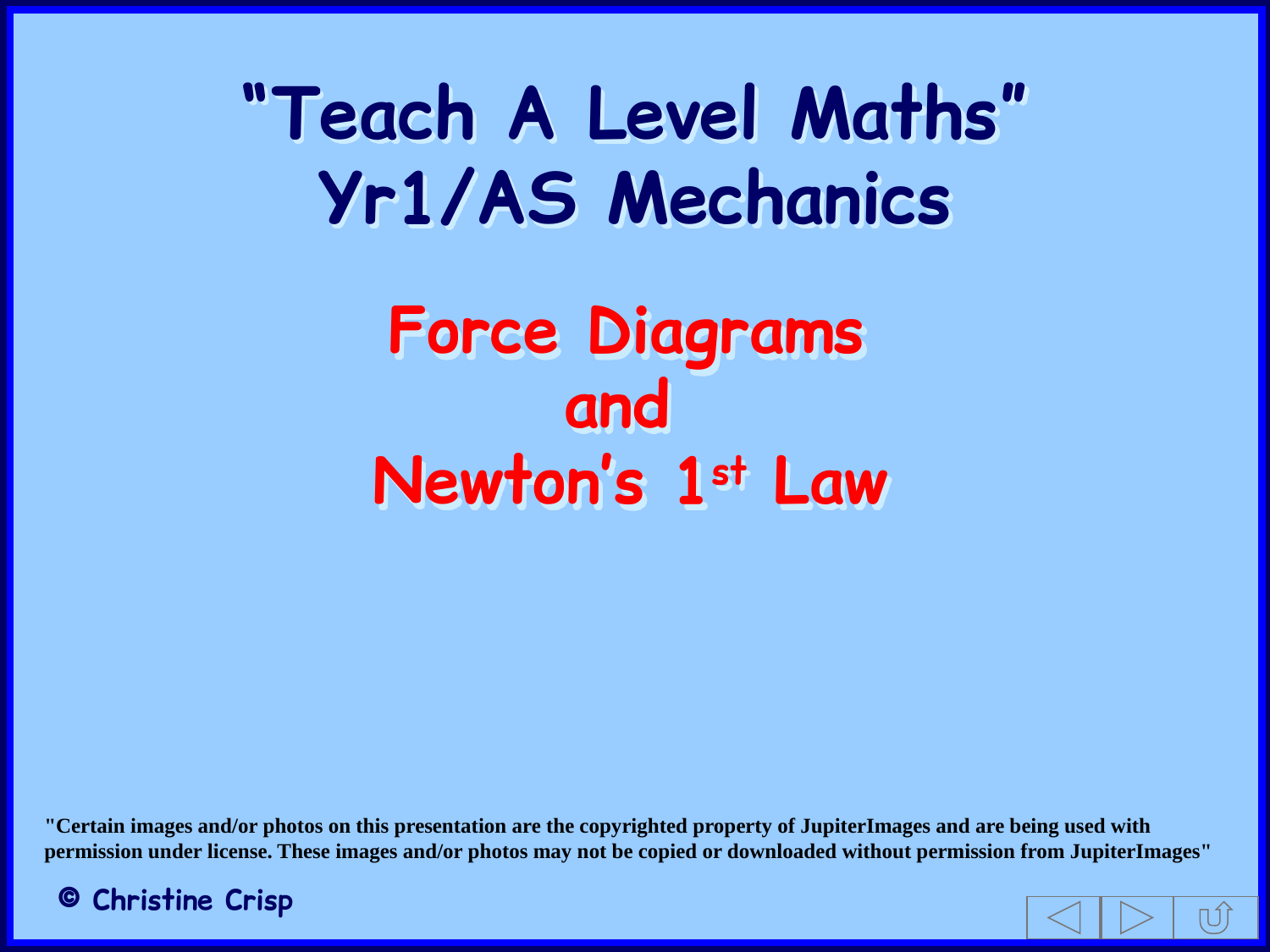

“Teach A Level Maths”
Yr1/AS Mechanics
Force Diagrams
and
Newton’s 1st Law
"Certain images and/or photos on this presentation are the copyrighted property of JupiterImages and are being used with permission under license. These images and/or photos may not be copied or downloaded without permission from JupiterImages"
© Christine Crisp